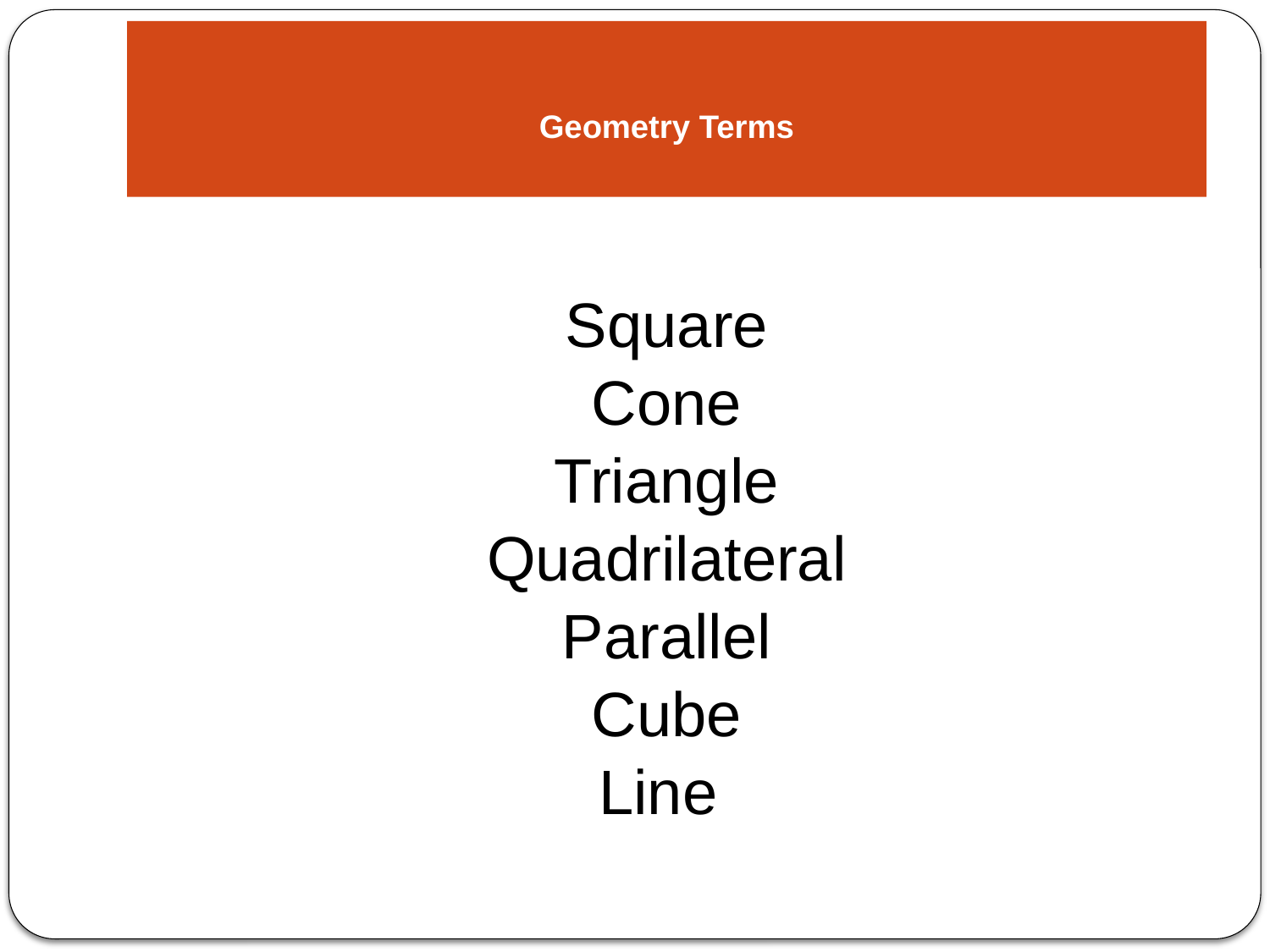

# Geometry Terms

Square
Cone
Triangle
Quadrilateral
Parallel
Cube
Line